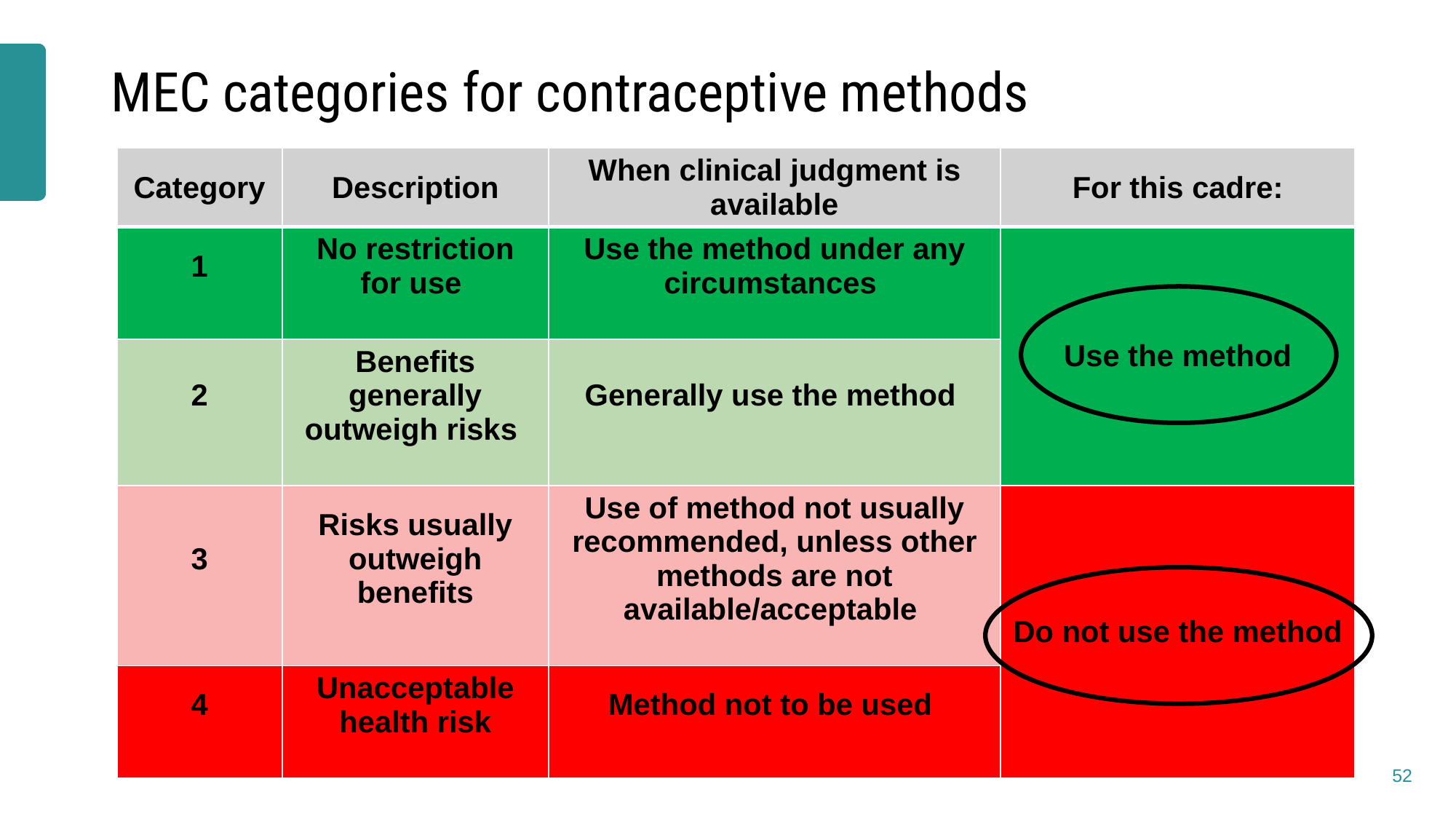

# MEC categories for contraceptive methods

| Category | Description | When clinical judgment is available | For this cadre: |
| --- | --- | --- | --- |
| 1 | No restriction for use | Use the method under any circumstances | Use the method |
| 2 | Benefits generally outweigh risks | Generally use the method |  |
| 3 | Risks usually outweigh benefits | Use of method not usually recommended, unless other methods are not available/acceptable | Do not use the method |
| 4 | Unacceptable health risk | Method not to be used |  |

52